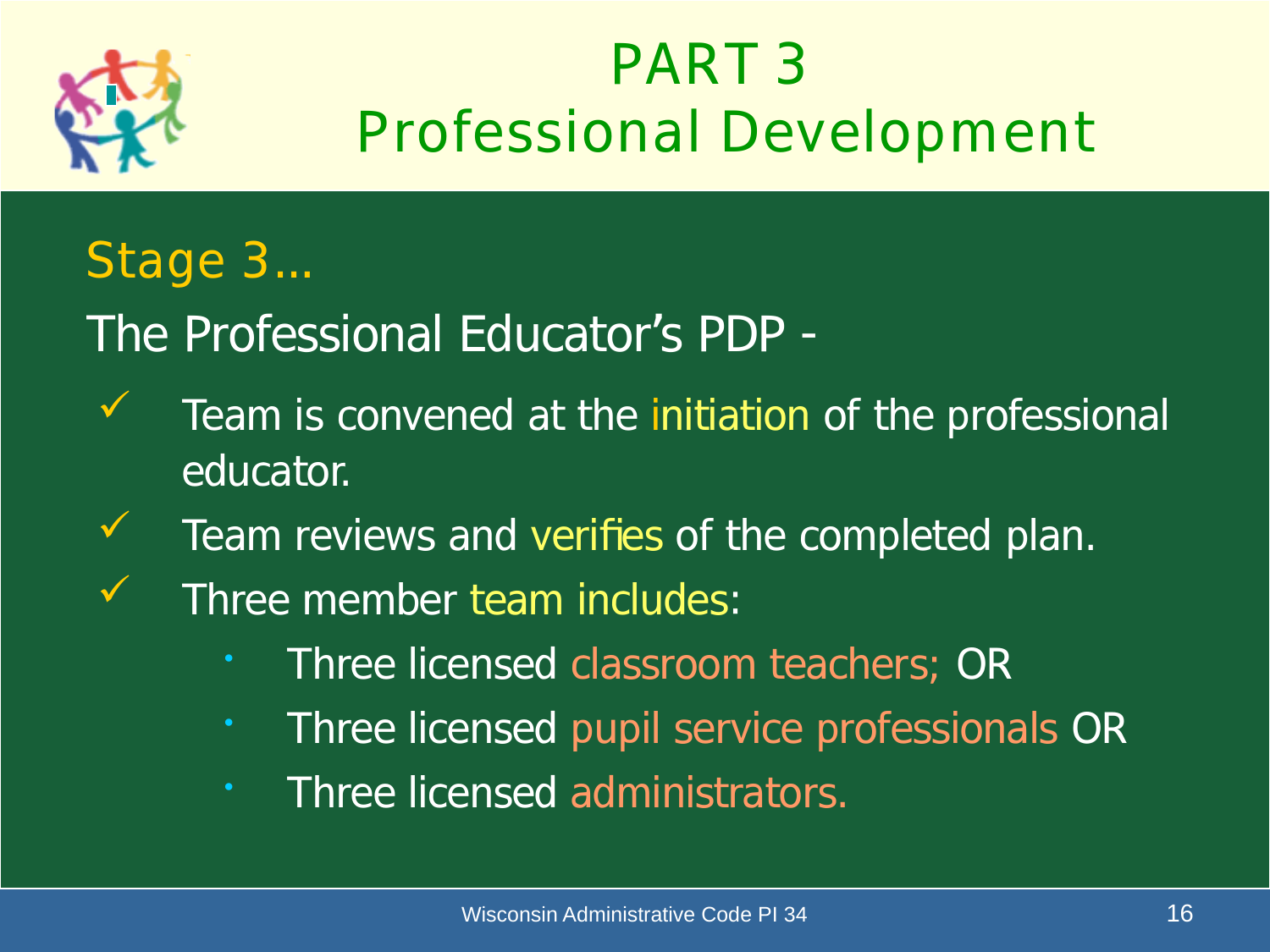

# PART 3 Professional Development

Stage 3…
The Professional Educator’s PDP -

Team is convened at the initiation of the professional educator.
Team reviews and verifies of the completed plan.
Three member team includes:
Three licensed classroom teachers; OR
Three licensed pupil service professionals OR
Three licensed administrators.
Wisconsin Administrative Code PI 34
16